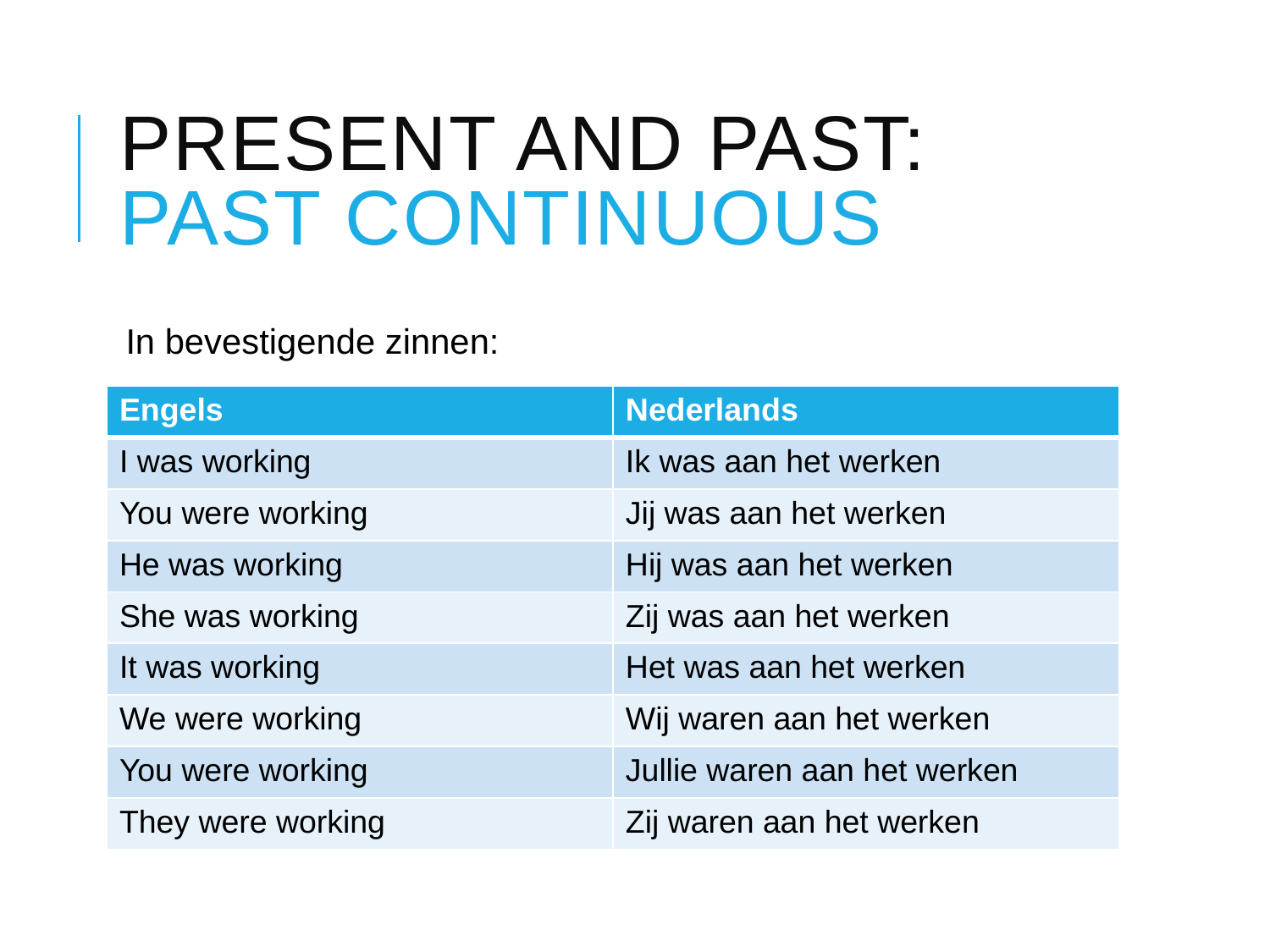

# Present and past: Past Continuous
In bevestigende zinnen:
| Engels | Nederlands |
| --- | --- |
| I was working | Ik was aan het werken |
| You were working | Jij was aan het werken |
| He was working | Hij was aan het werken |
| She was working | Zij was aan het werken |
| It was working | Het was aan het werken |
| We were working | Wij waren aan het werken |
| You were working | Jullie waren aan het werken |
| They were working | Zij waren aan het werken |